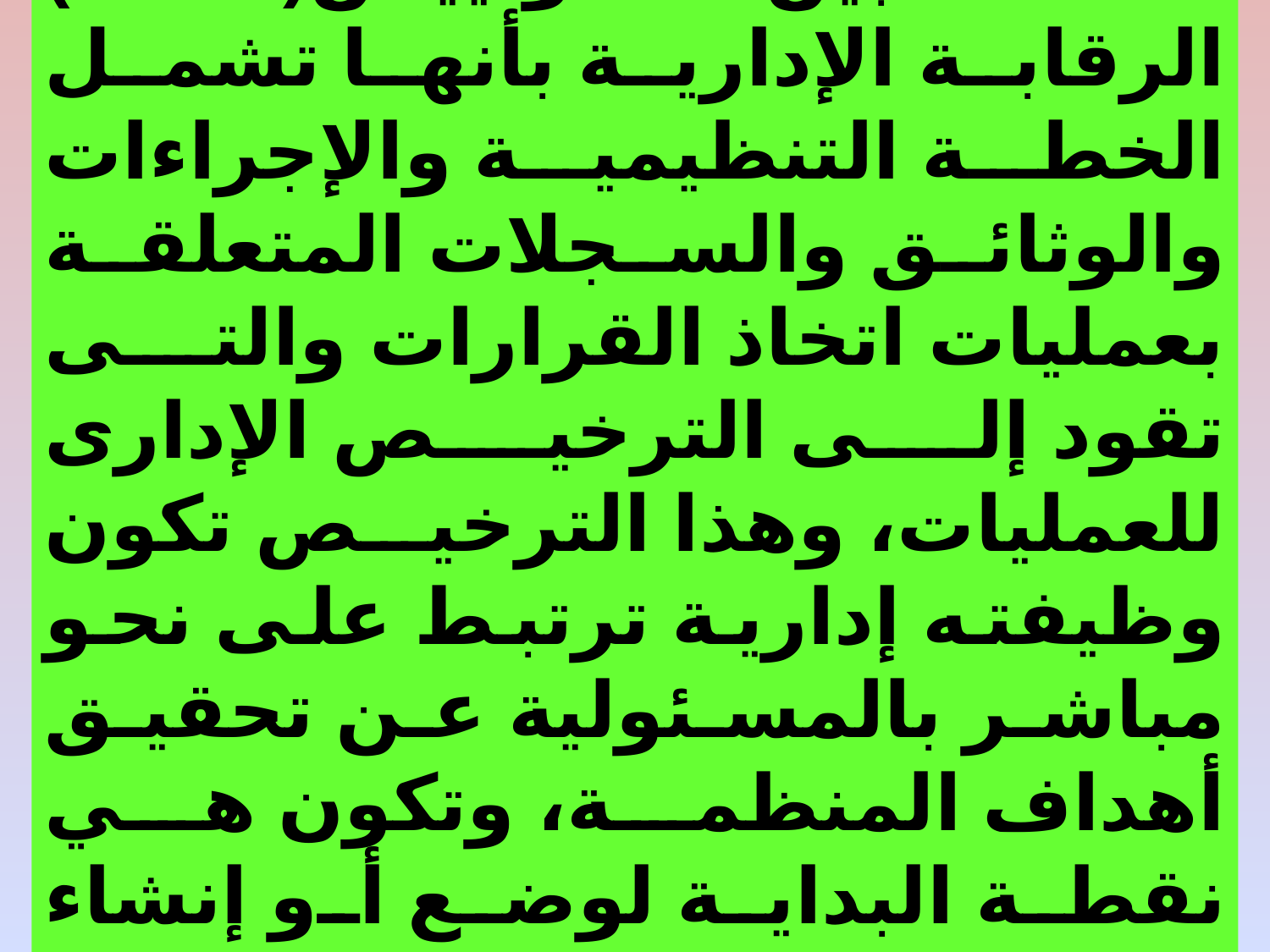

عرّف المعهد الامريكى للمحاسبين القانونيين( AICPA) الرقابة الإدارية بأنها تشمل الخطة التنظيمية والإجراءات والوثائق والسجلات المتعلقة بعمليات اتخاذ القرارات والتى تقود إلى الترخيص الإدارى للعمليات، وهذا الترخيص تكون وظيفته إدارية ترتبط على نحو مباشر بالمسئولية عن تحقيق أهداف المنظمة، وتكون هي نقطة البداية لوضع أو إنشاء الرقابة المحاسبية على العمليات .